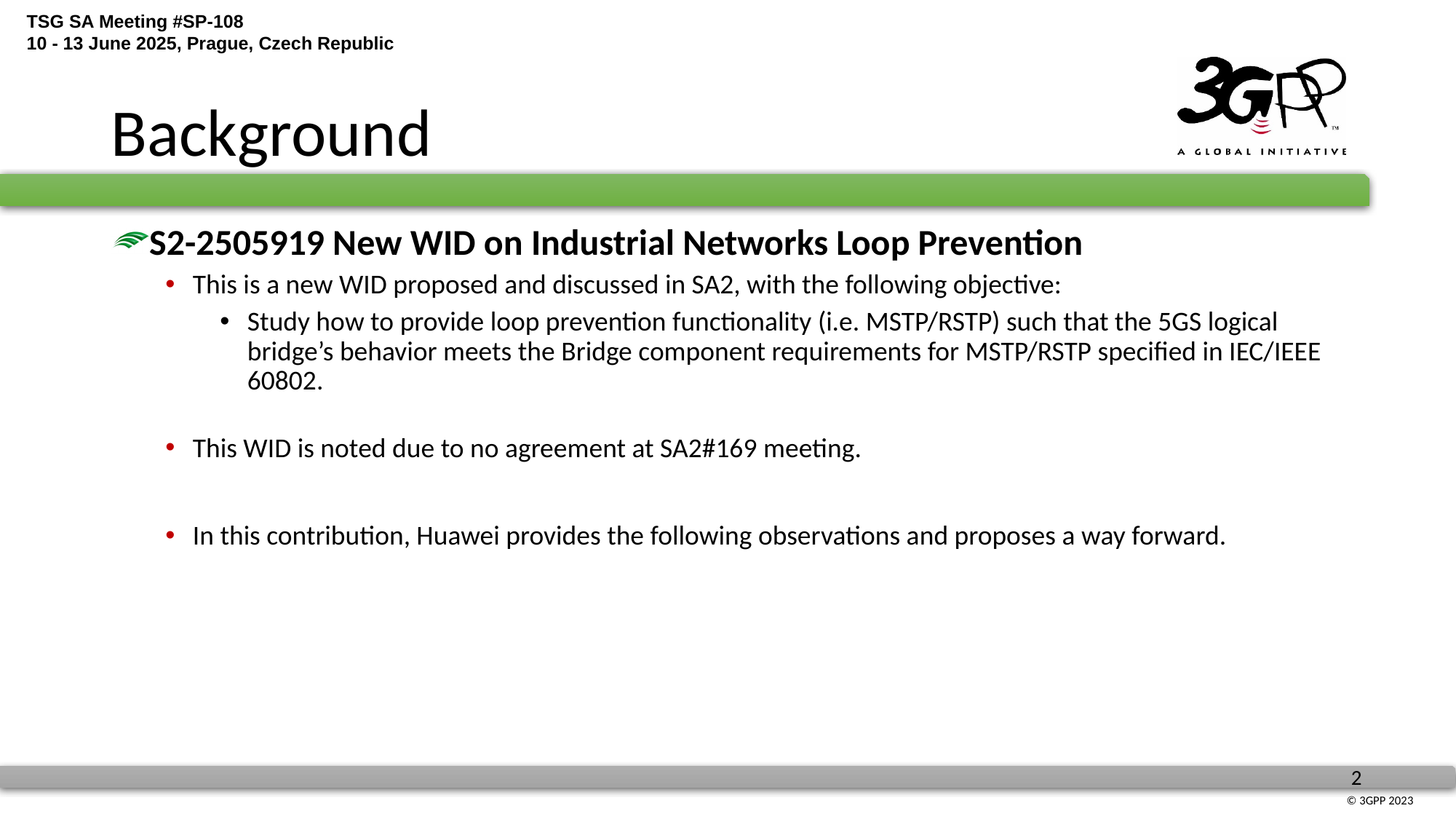

# Background
S2-2505919 New WID on Industrial Networks Loop Prevention
This is a new WID proposed and discussed in SA2, with the following objective:
Study how to provide loop prevention functionality (i.e. MSTP/RSTP) such that the 5GS logical bridge’s behavior meets the Bridge component requirements for MSTP/RSTP specified in IEC/IEEE 60802.

This WID is noted due to no agreement at SA2#169 meeting.

In this contribution, Huawei provides the following observations and proposes a way forward.